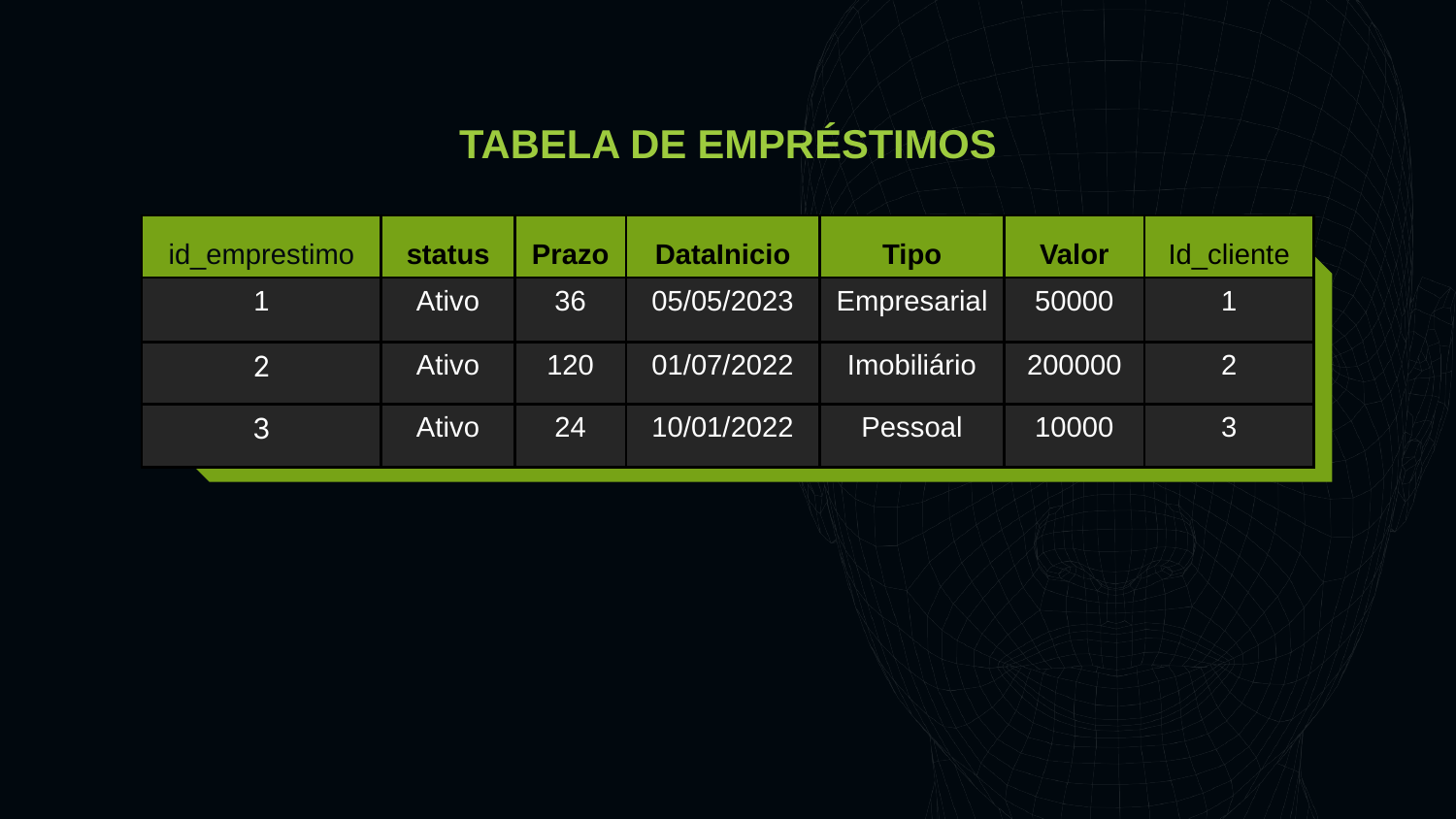

TABELA DE EMPRÉSTIMOS
Primárias
| id\_emprestimo | status | Prazo | DataInicio | Tipo | Valor | Id\_cliente |
| --- | --- | --- | --- | --- | --- | --- |
| 1 | Ativo | 36 | 05/05/2023 | Empresarial | 50000 | 1 |
| 2 | Ativo | 120 | 01/07/2022 | Imobiliário | 200000 | 2 |
| 3 | Ativo | 24 | 10/01/2022 | Pessoal | 10000 | 3 |

Apoio